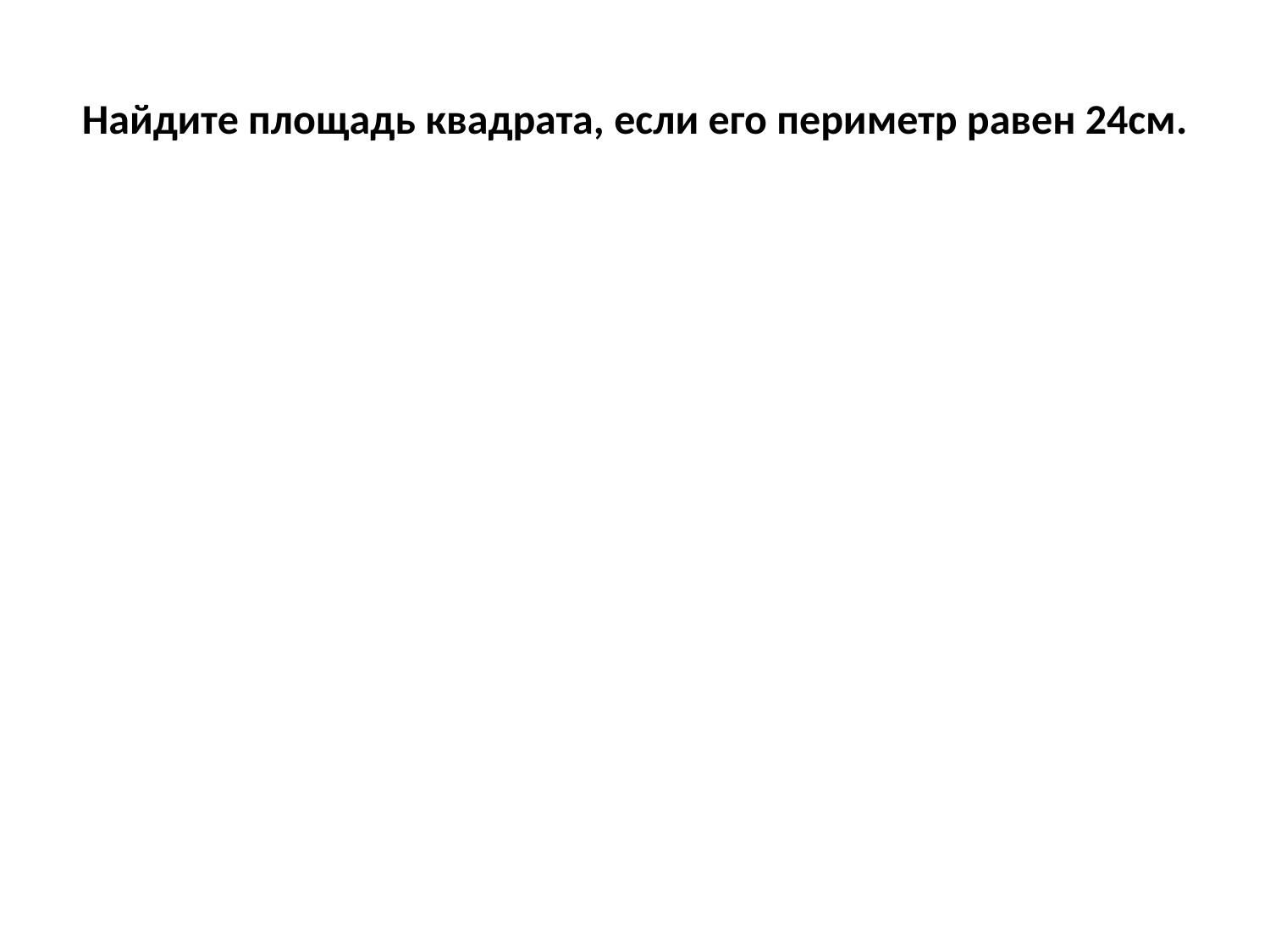

# Найдите площадь квадрата, если его периметр равен 24см.